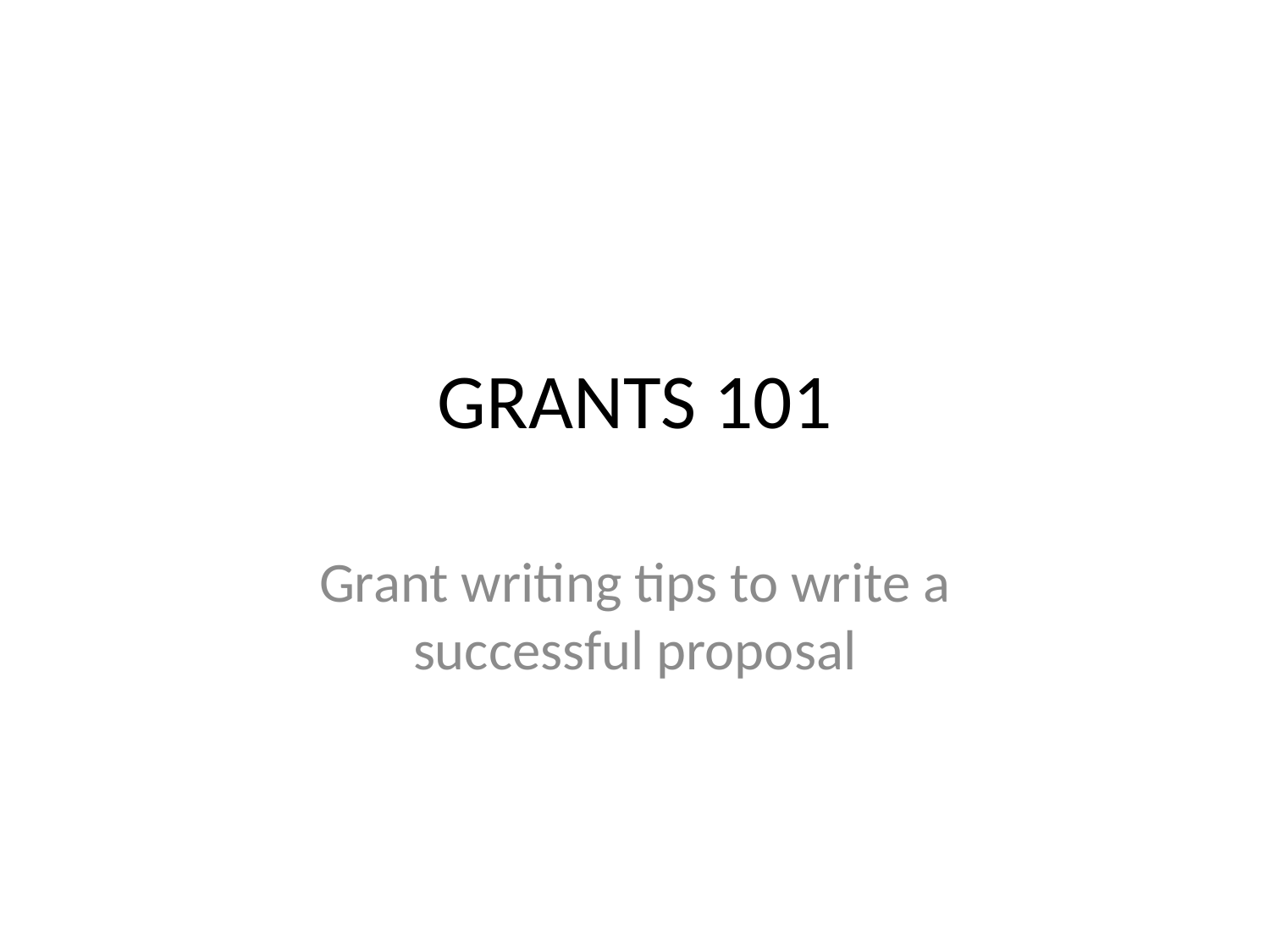

# GRANTS 101
Grant writing tips to write a successful proposal